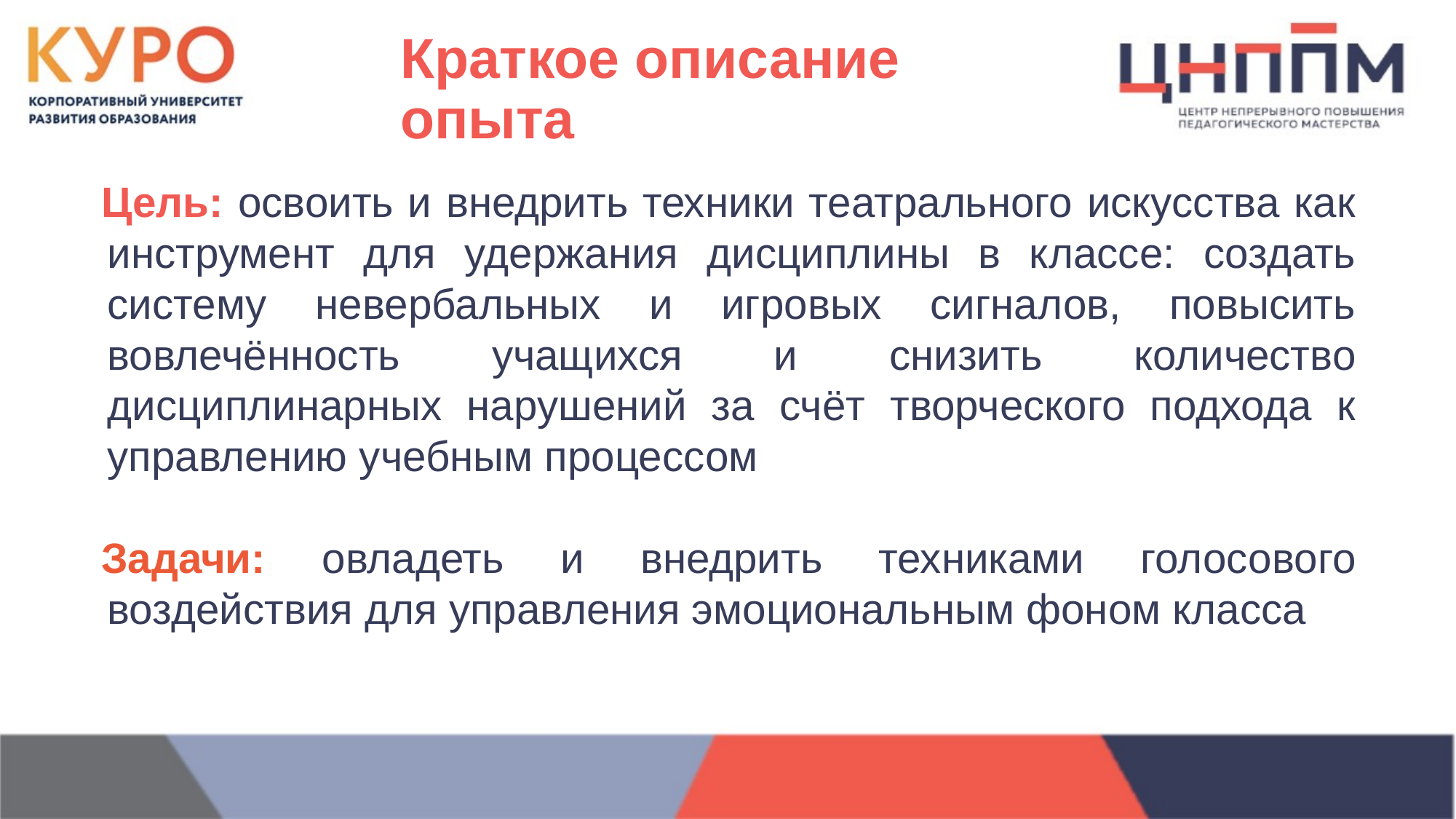

# Краткое описание опыта
Цель: освоить и внедрить техники театрального искусства как инструмент для удержания дисциплины в классе: создать систему невербальных и игровых сигналов, повысить вовлечённость учащихся и снизить количество дисциплинарных нарушений за счёт творческого подхода к управлению учебным процессом

Задачи: овладеть и внедрить техниками голосового воздействия для управления эмоциональным фоном класса